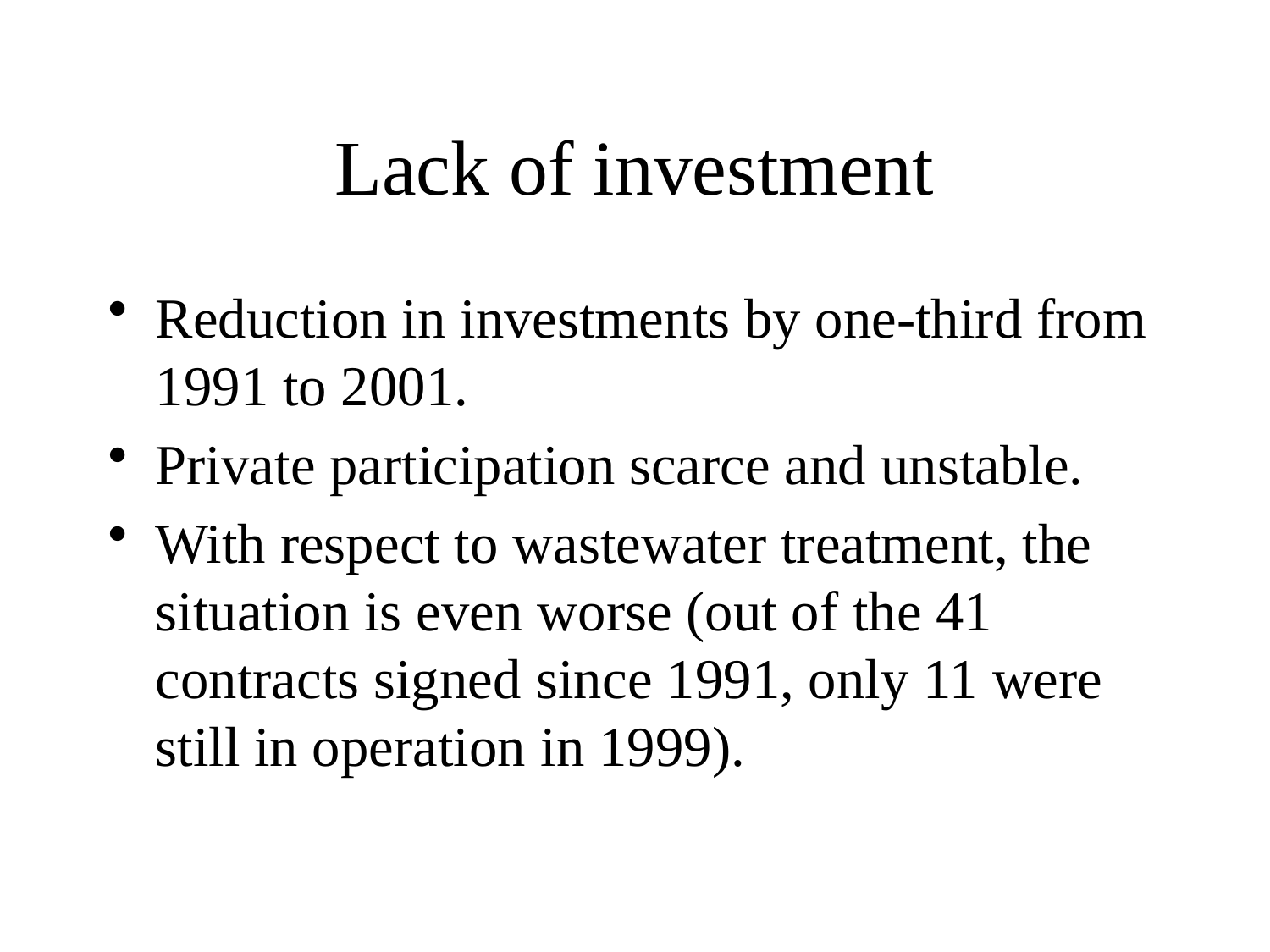

# Lack of investment
Reduction in investments by one-third from 1991 to 2001.
Private participation scarce and unstable.
With respect to wastewater treatment, the situation is even worse (out of the 41 contracts signed since 1991, only 11 were still in operation in 1999).